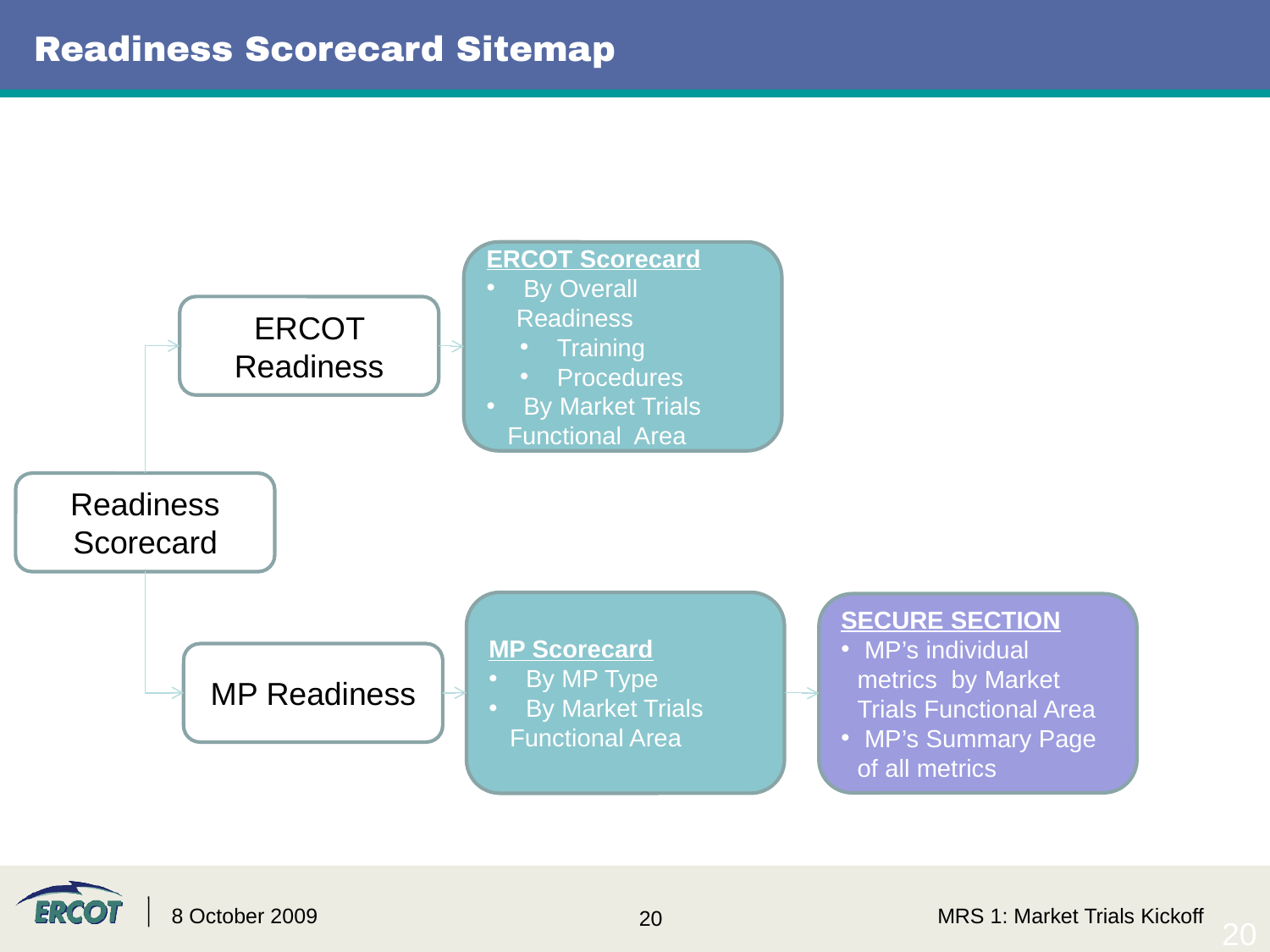

# Readiness Scorecard Sitemap
ERCOT Scorecard
 By Overall Readiness
 Training
 Procedures
 By Market Trials
   Functional  Area
ERCOT Readiness
Readiness Scorecard
MP Scorecard
 By MP Type
 By Market Trials
   Functional Area
SECURE SECTION
 MP’s individual metrics  by Market Trials Functional Area
 MP’s Summary Page of all metrics
MP Readiness
8 October 2009
MRS 1: Market Trials Kickoff
20